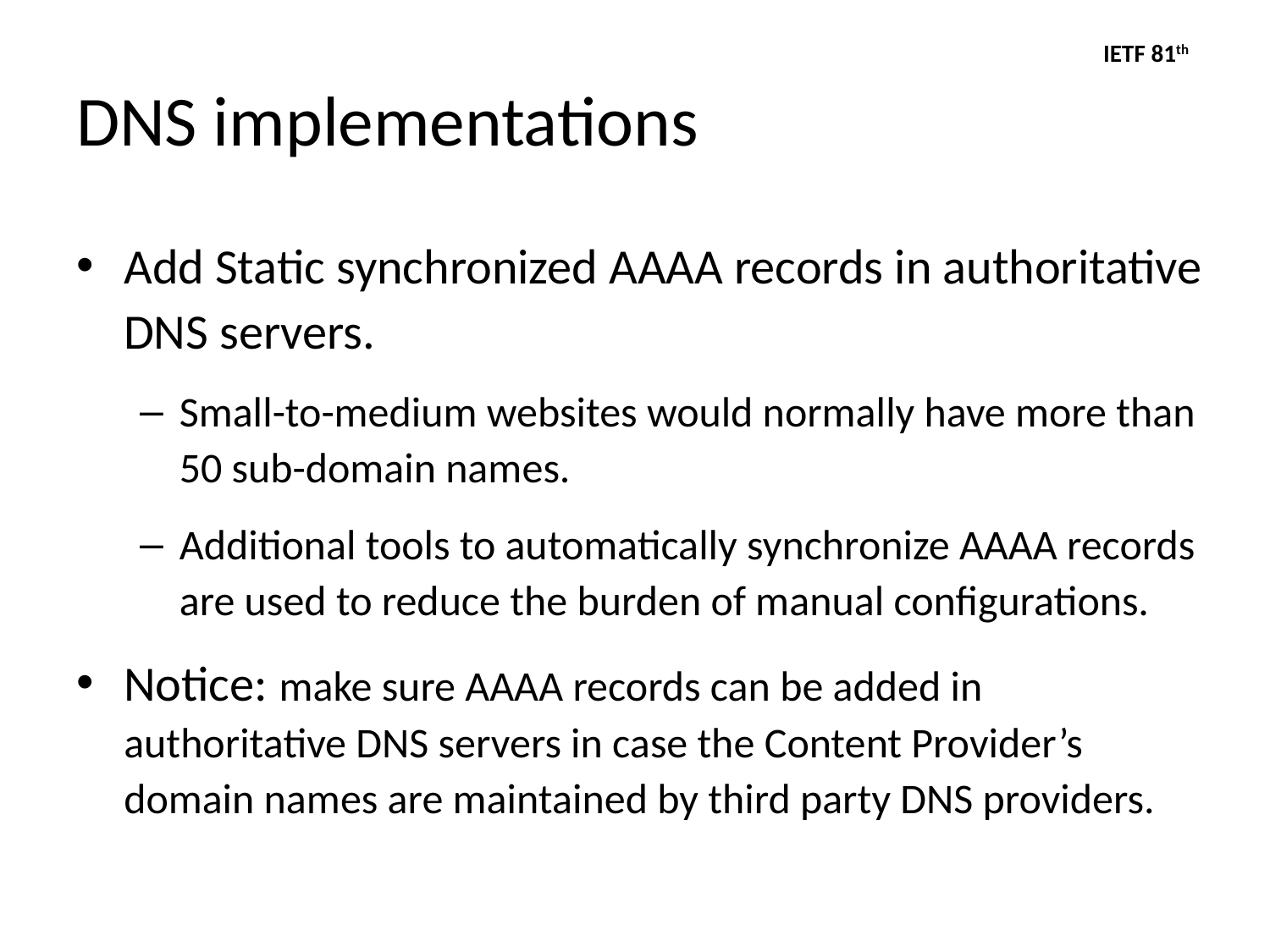

# DNS implementations
Add Static synchronized AAAA records in authoritative DNS servers.
Small-to-medium websites would normally have more than 50 sub-domain names.
Additional tools to automatically synchronize AAAA records are used to reduce the burden of manual configurations.
Notice: make sure AAAA records can be added in authoritative DNS servers in case the Content Provider’s domain names are maintained by third party DNS providers.